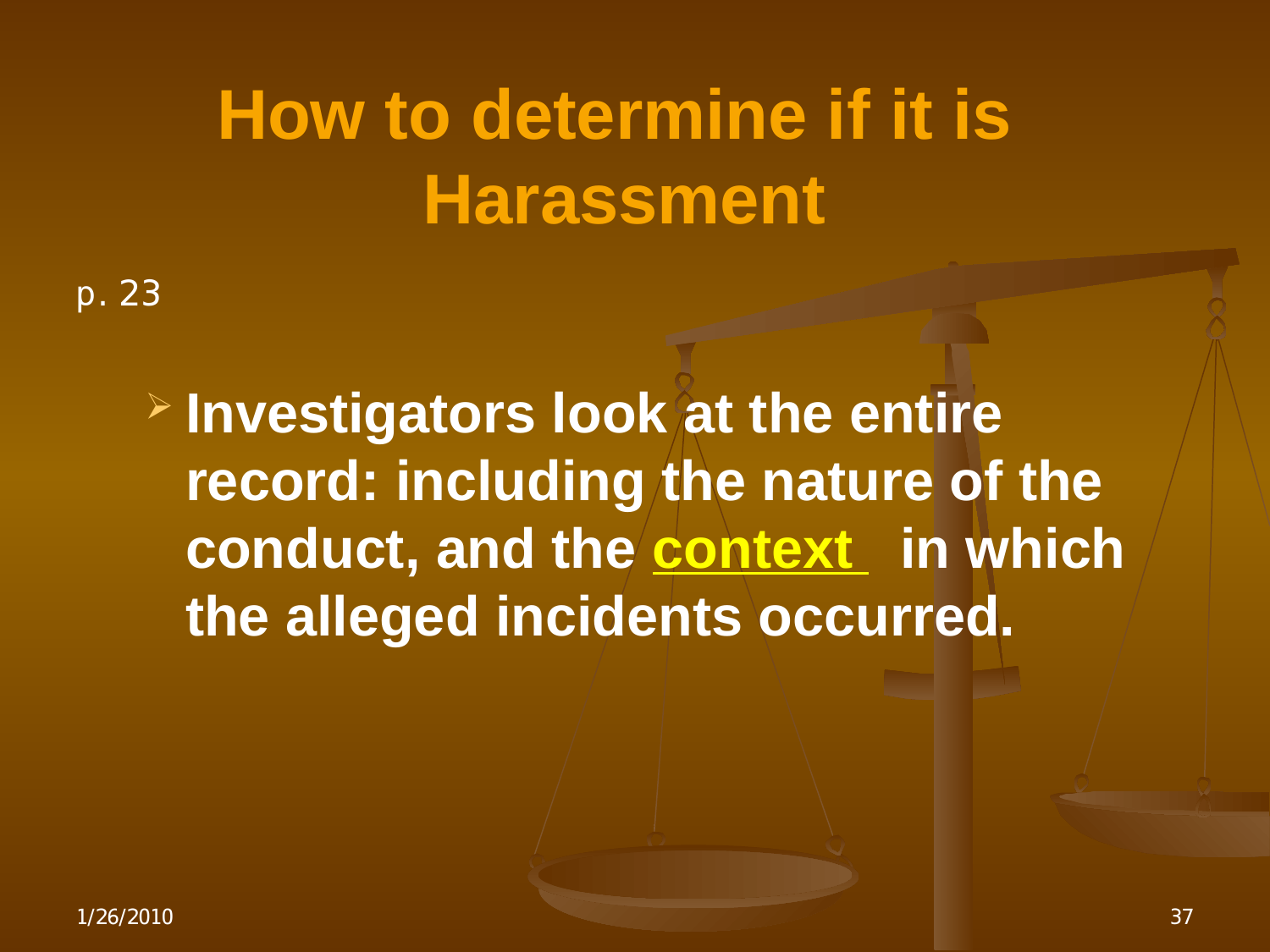

# How to determine if it is  Harassment
p. 23
Investigators look at the entire record: including the nature of the conduct, and the context   in which the alleged incidents occurred.

1/26/2010
37